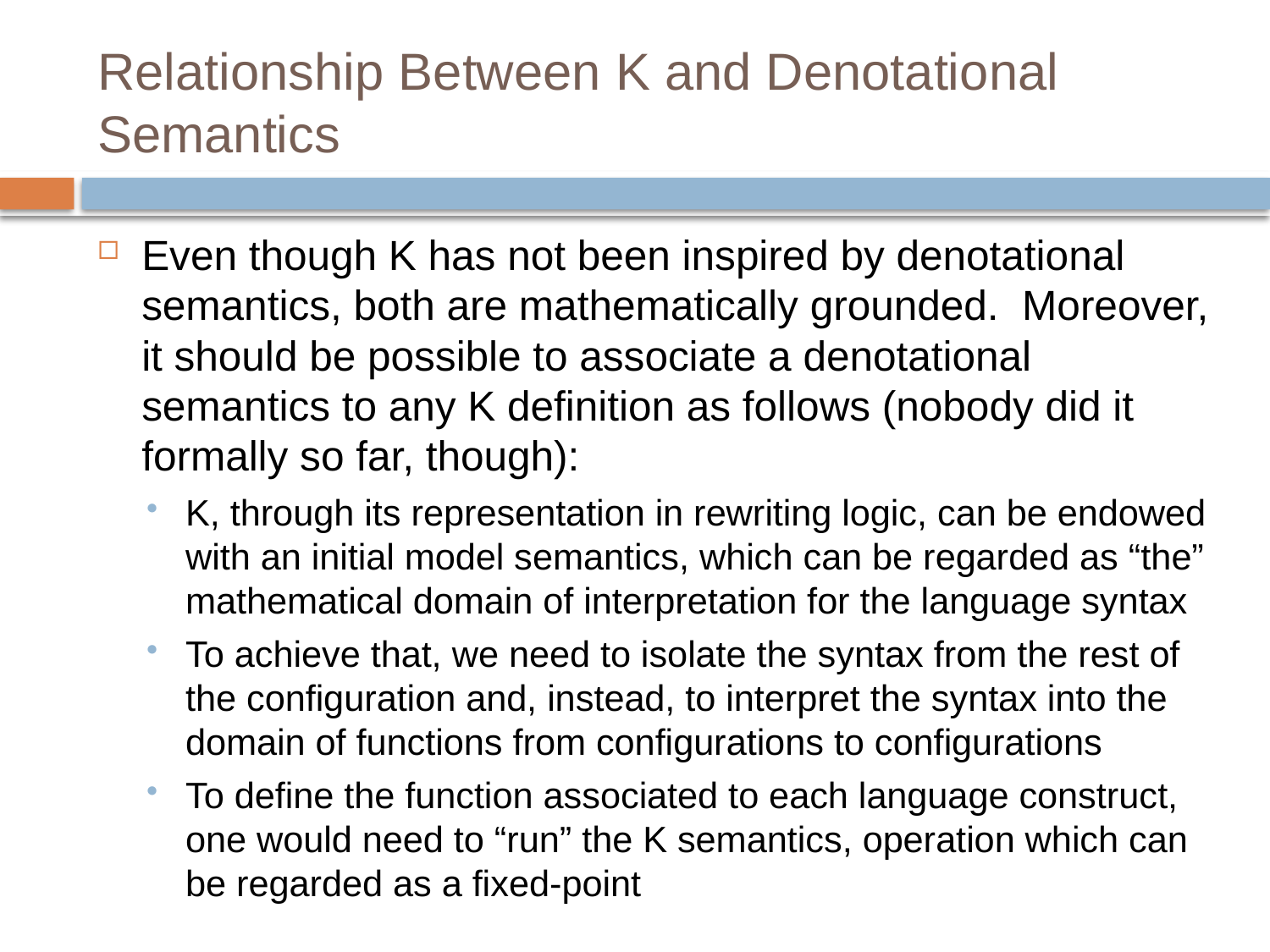

# Relationship Between K and Denotational Semantics
Even though K has not been inspired by denotational semantics, both are mathematically grounded.  Moreover, it should be possible to associate a denotational semantics to any K definition as follows (nobody did it formally so far, though):
K, through its representation in rewriting logic, can be endowed with an initial model semantics, which can be regarded as “the” mathematical domain of interpretation for the language syntax
To achieve that, we need to isolate the syntax from the rest of the configuration and, instead, to interpret the syntax into the domain of functions from configurations to configurations
To define the function associated to each language construct, one would need to “run” the K semantics, operation which can be regarded as a fixed-point